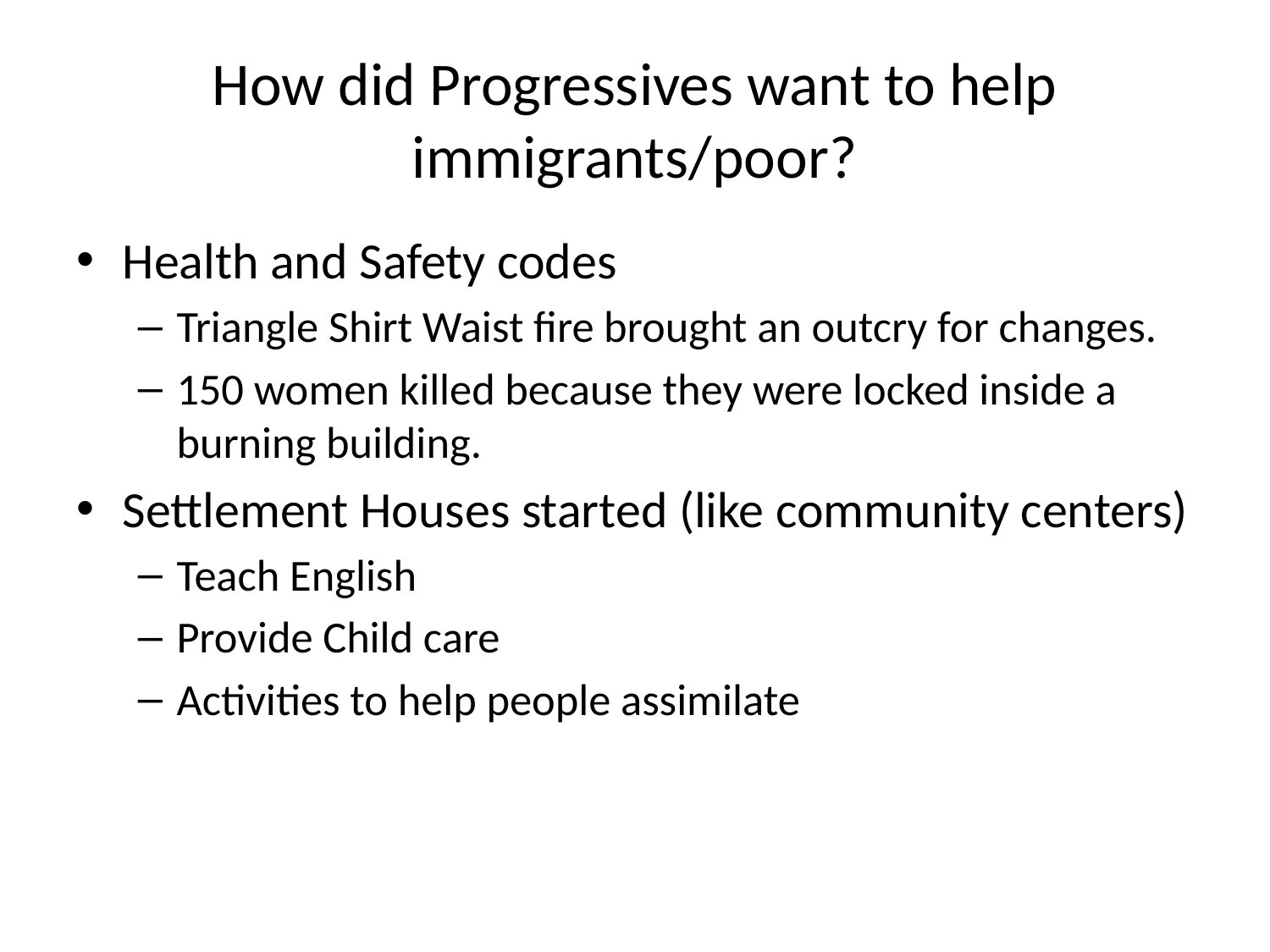

# How did Progressives want to help immigrants/poor?
Health and Safety codes
Triangle Shirt Waist fire brought an outcry for changes.
150 women killed because they were locked inside a burning building.
Settlement Houses started (like community centers)
Teach English
Provide Child care
Activities to help people assimilate